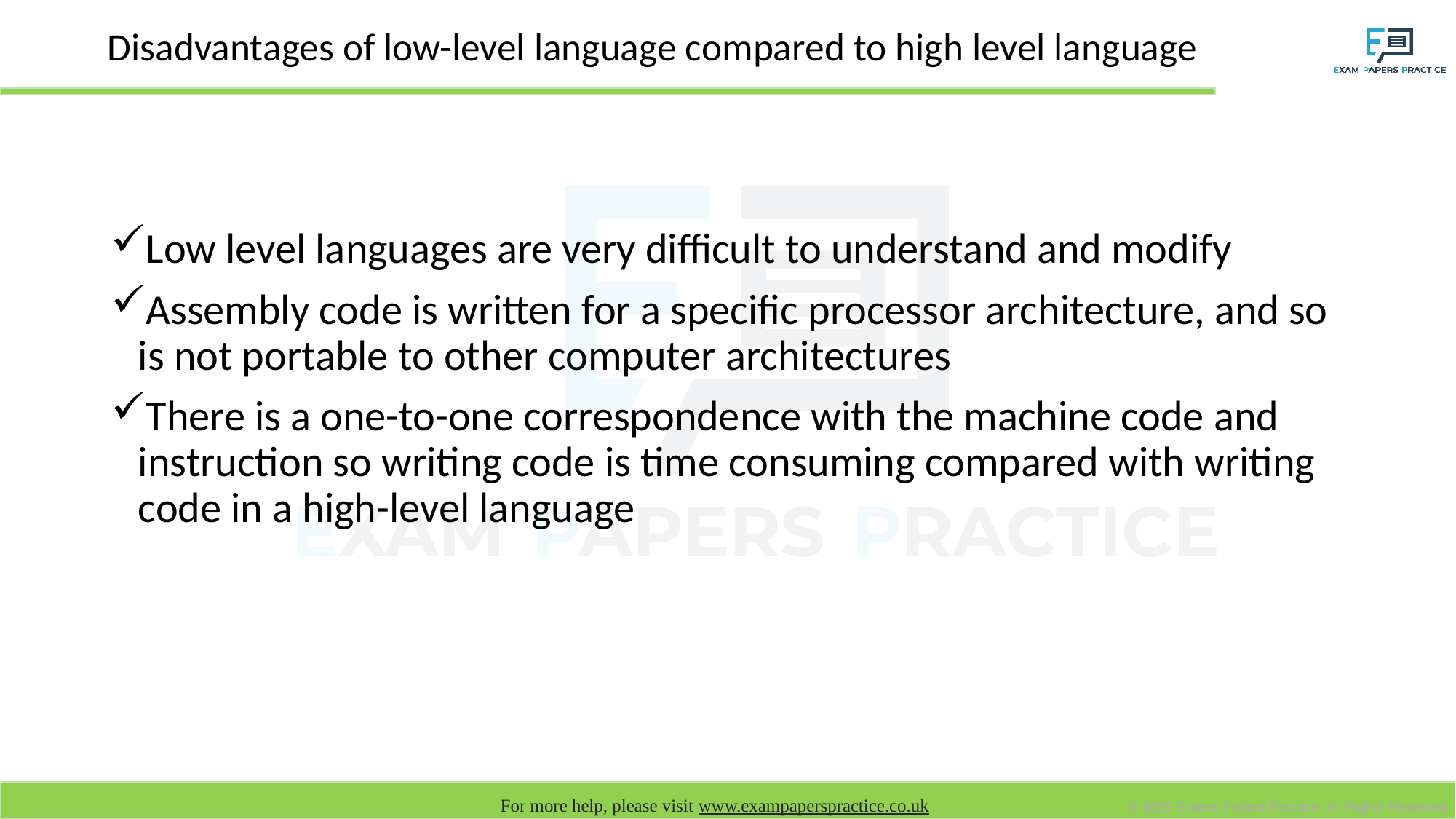

# Disadvantages of low-level language compared to high level language
Low level languages are very difficult to understand and modify
Assembly code is written for a specific processor architecture, and so is not portable to other computer architectures
There is a one-to-one correspondence with the machine code and instruction so writing code is time consuming compared with writing code in a high-level language